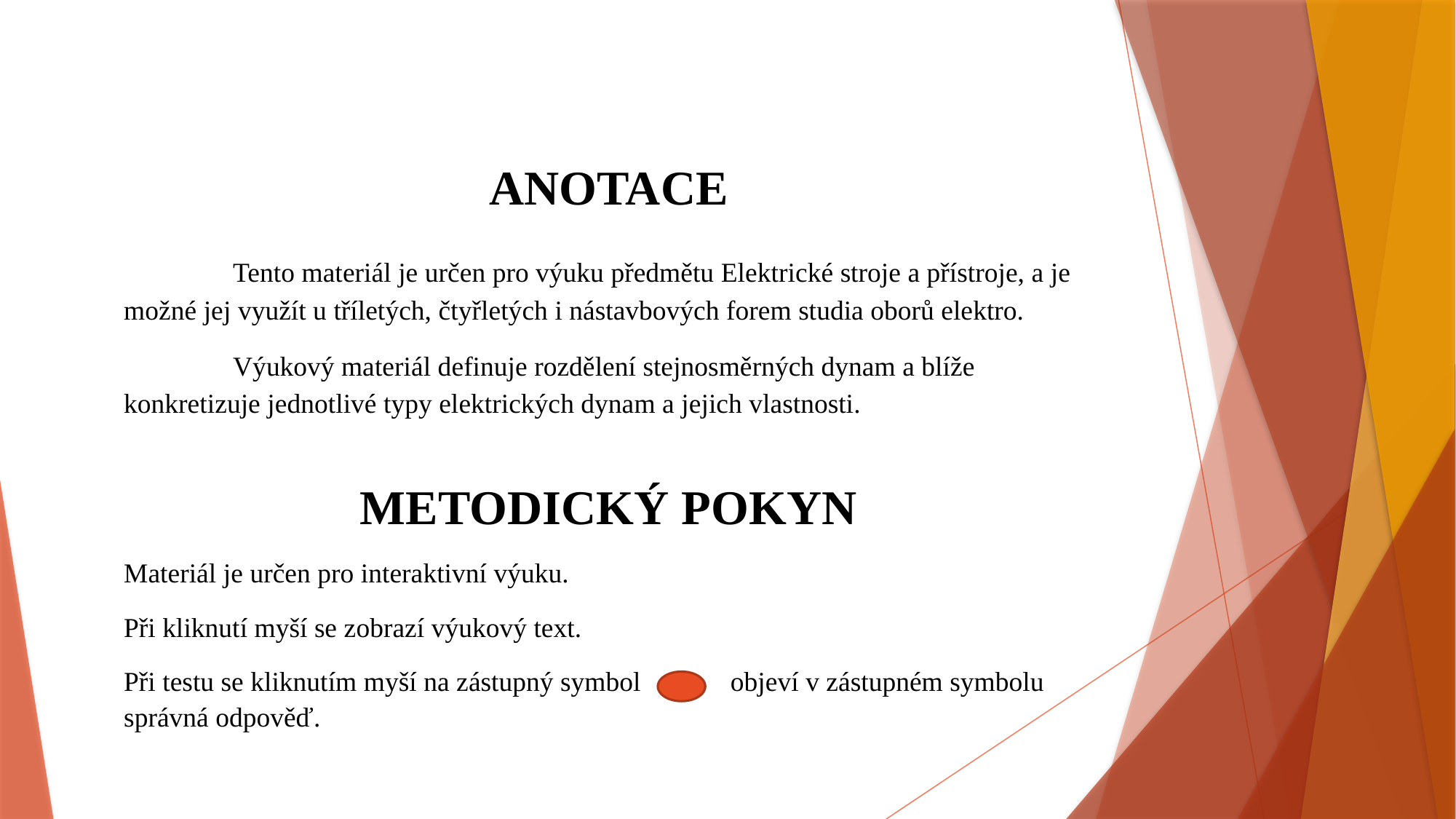

ANOTACE
	Tento materiál je určen pro výuku předmětu Elektrické stroje a přístroje, a je možné jej využít u tříletých, čtyřletých i nástavbových forem studia oborů elektro.
	Výukový materiál definuje rozdělení stejnosměrných dynam a blíže konkretizuje jednotlivé typy elektrických dynam a jejich vlastnosti.
METODICKÝ POKYN
Materiál je určen pro interaktivní výuku.
Při kliknutí myší se zobrazí výukový text.
Při testu se kliknutím myší na zástupný symbol             objeví v zástupném symbolu správná odpověď.